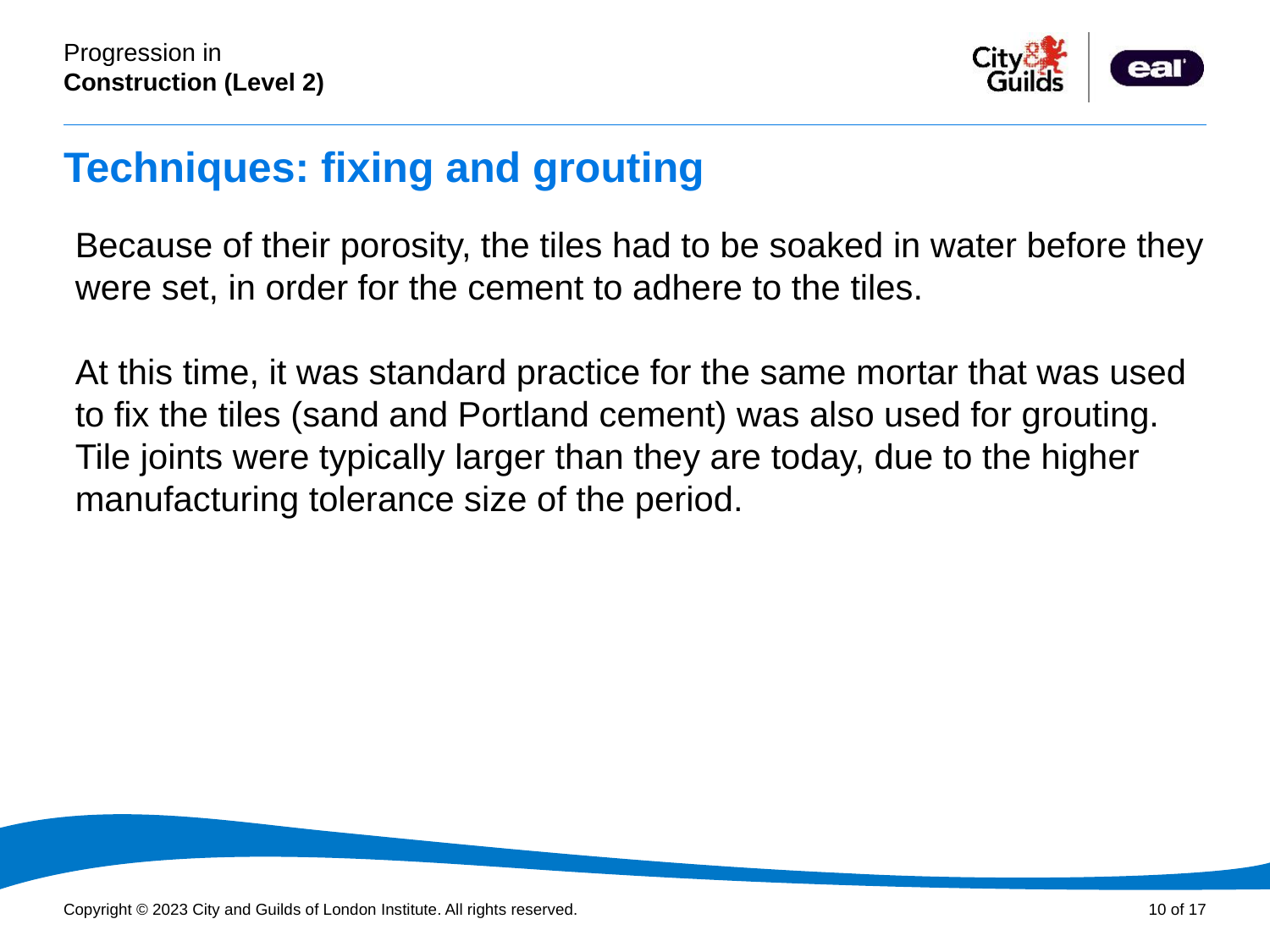

# Techniques: fixing and grouting
Because of their porosity, the tiles had to be soaked in water before they were set, in order for the cement to adhere to the tiles.

At this time, it was standard practice for the same mortar that was used to fix the tiles (sand and Portland cement) was also used for grouting. Tile joints were typically larger than they are today, due to the higher manufacturing tolerance size of the period.